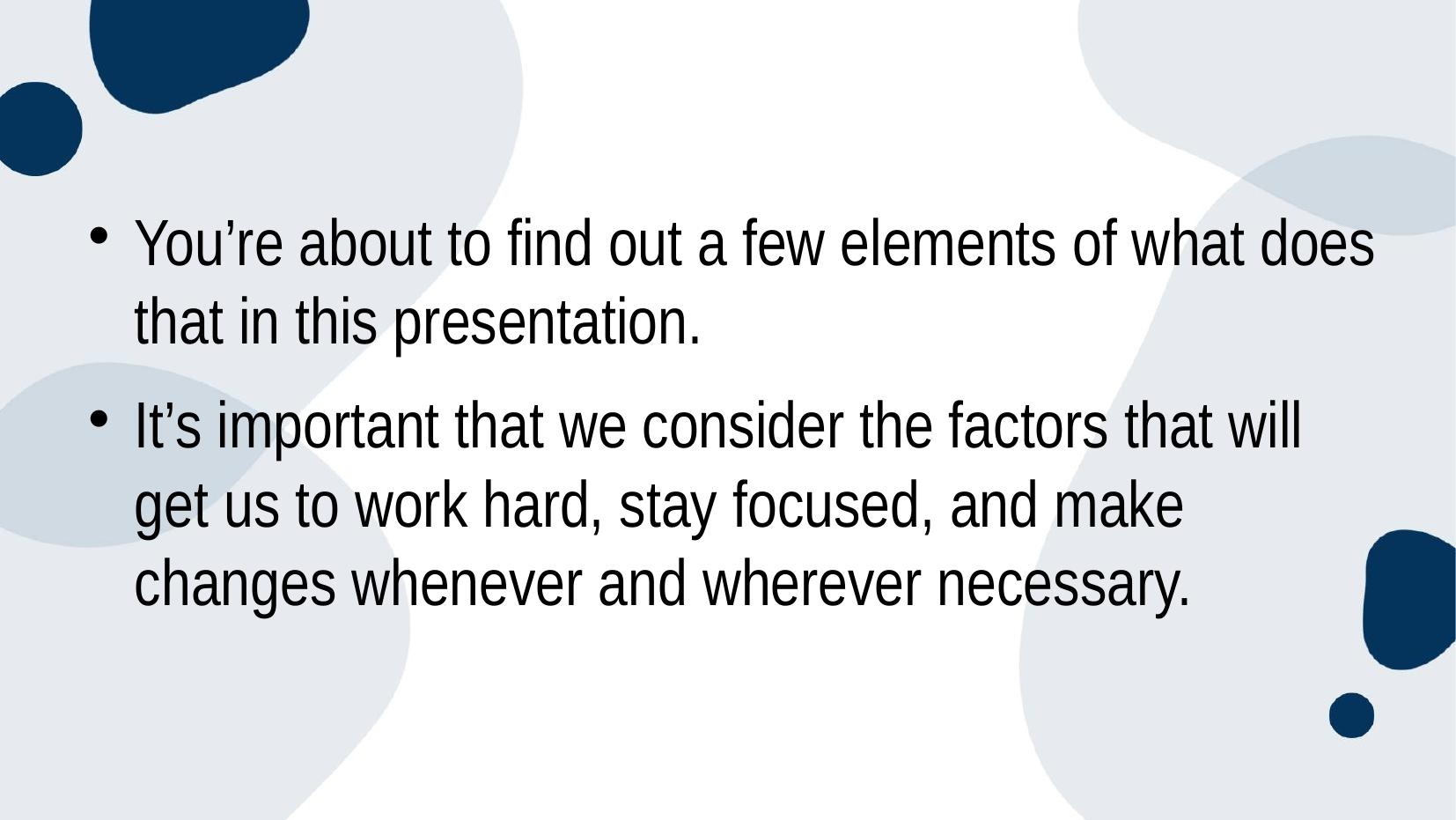

#
You’re about to find out a few elements of what does that in this presentation.
It’s important that we consider the factors that will get us to work hard, stay focused, and make changes whenever and wherever necessary.